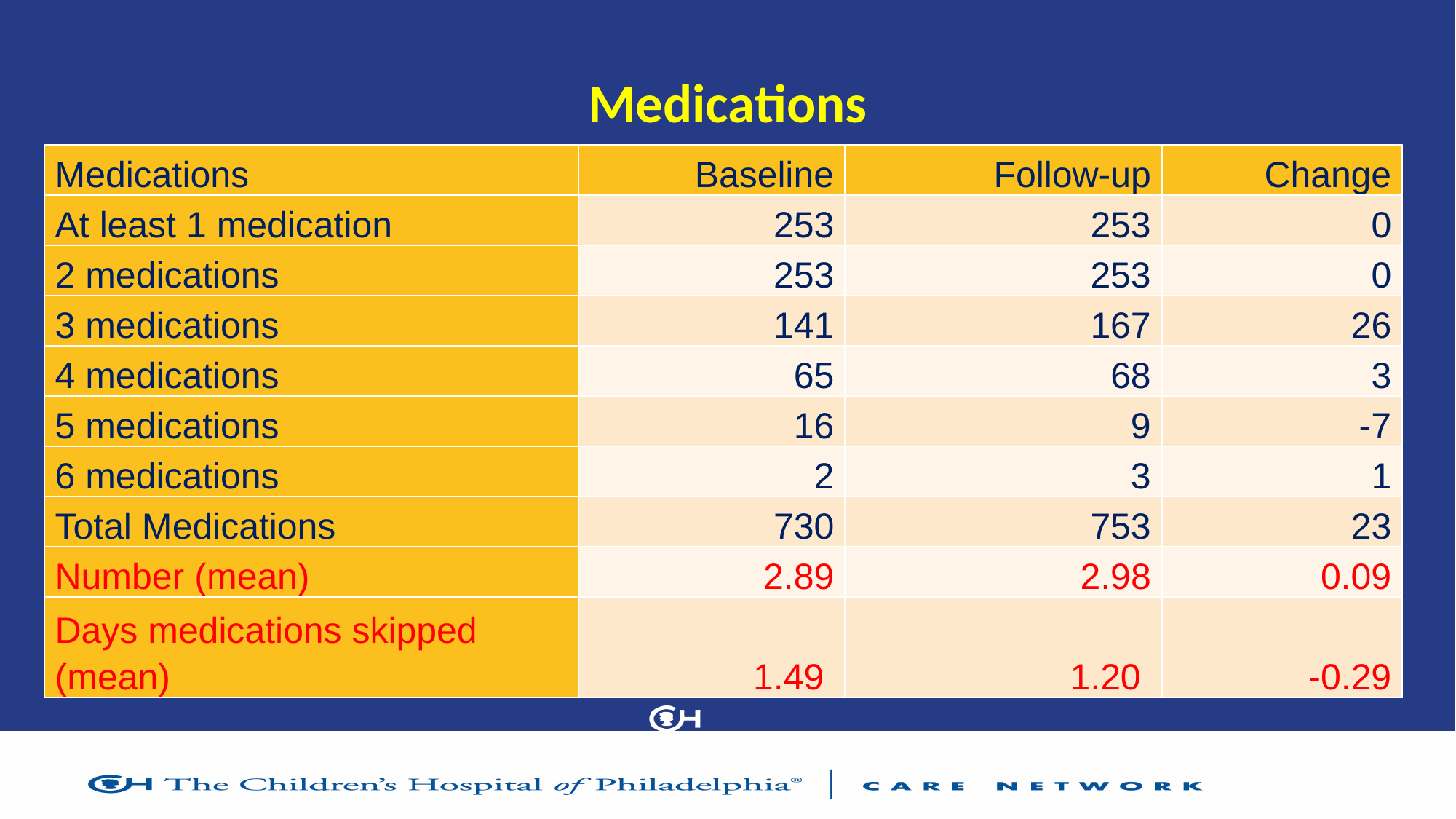

# Medications
| Medications | Baseline | Follow-up | Change |
| --- | --- | --- | --- |
| At least 1 medication | 253 | 253 | 0 |
| 2 medications | 253 | 253 | 0 |
| 3 medications | 141 | 167 | 26 |
| 4 medications | 65 | 68 | 3 |
| 5 medications | 16 | 9 | -7 |
| 6 medications | 2 | 3 | 1 |
| Total Medications | 730 | 753 | 23 |
| Number (mean) | 2.89 | 2.98 | 0.09 |
| Days medications skipped (mean) | 1.49 | 1.20 | -0.29 |